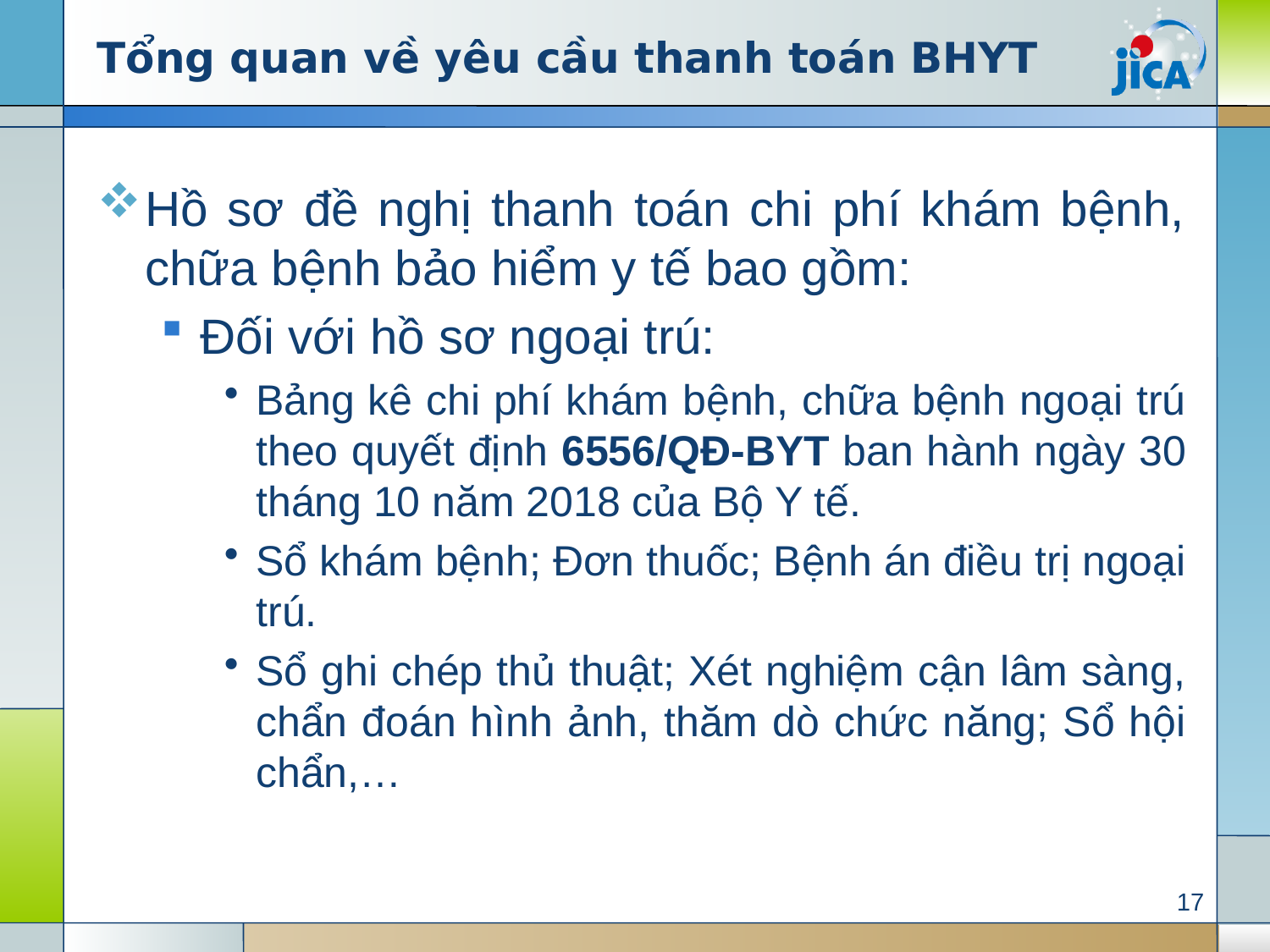

Tổng quan về yêu cầu thanh toán BHYT
#
Hồ sơ đề nghị thanh toán chi phí khám bệnh, chữa bệnh bảo hiểm y tế bao gồm:
Đối với hồ sơ ngoại trú:
Bảng kê chi phí khám bệnh, chữa bệnh ngoại trú theo quyết định 6556/QĐ-BYT ban hành ngày 30 tháng 10 năm 2018 của Bộ Y tế.
Sổ khám bệnh; Đơn thuốc; Bệnh án điều trị ngoại trú.
Sổ ghi chép thủ thuật; Xét nghiệm cận lâm sàng, chẩn đoán hình ảnh, thăm dò chức năng; Sổ hội chẩn,…

17